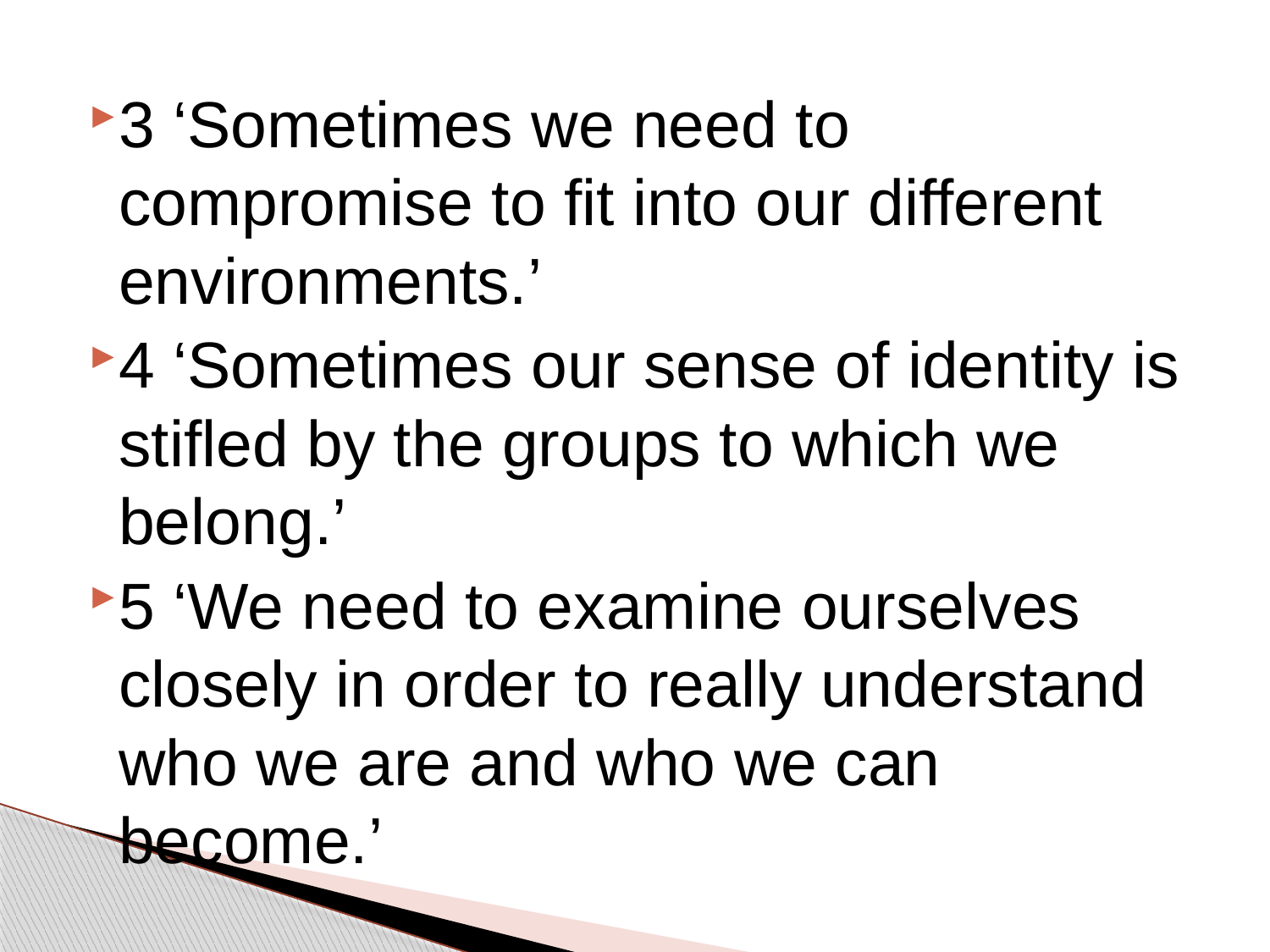

#
3 ‘Sometimes we need to compromise to fit into our different environments.’
4 ‘Sometimes our sense of identity is stifled by the groups to which we belong.’
5 ‘We need to examine ourselves closely in order to really understand who we are and who we can become.’